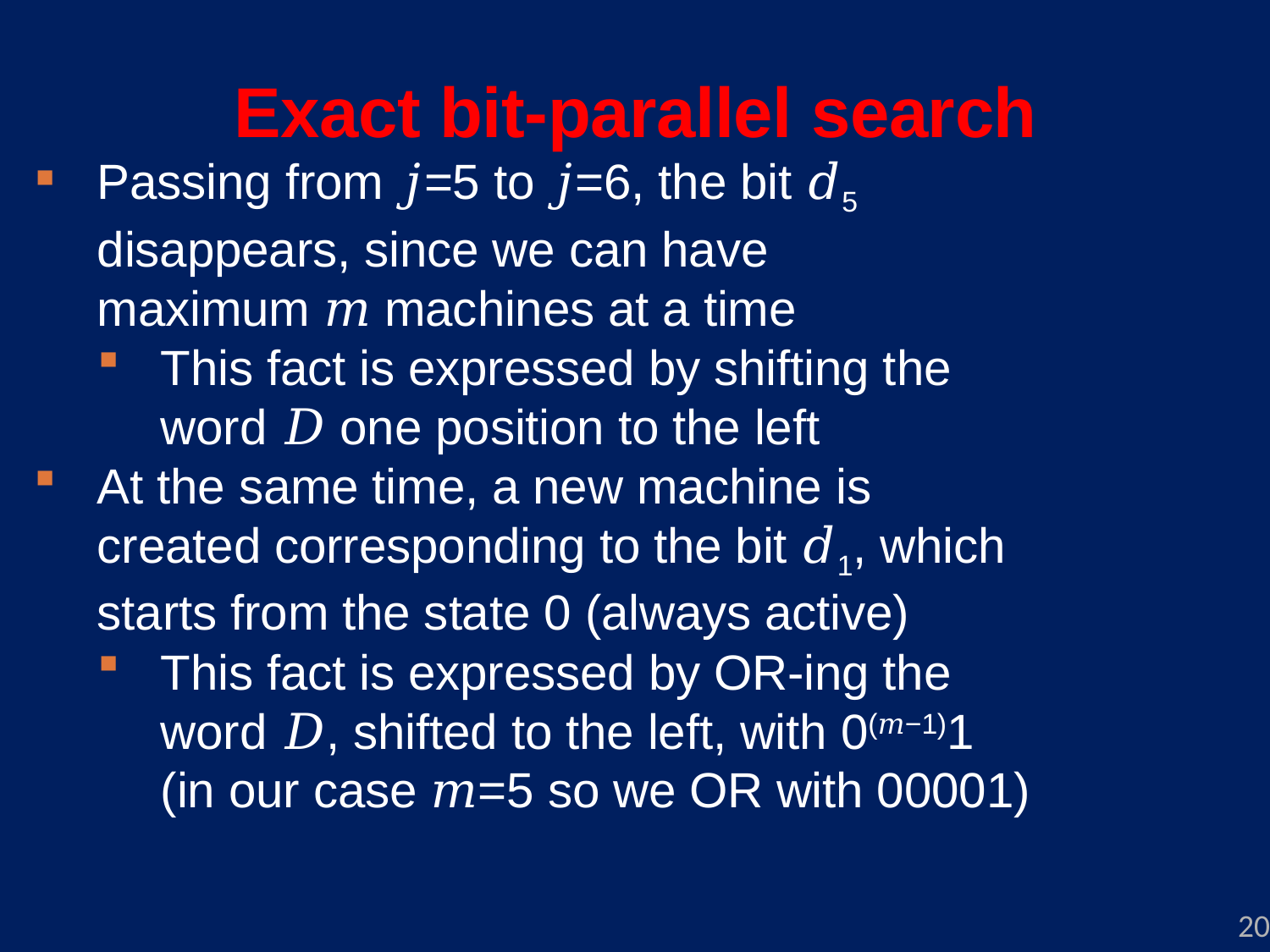

# Exact bit-parallel search
Passing from 𝑗=5 to 𝑗=6, the bit 𝑑5 disappears, since we can have maximum 𝑚 machines at a time
This fact is expressed by shifting the word 𝐷 one position to the left
At the same time, a new machine is created corresponding to the bit 𝑑1, which starts from the state 0 (always active)
This fact is expressed by OR-ing the word 𝐷, shifted to the left, with 0(𝑚−1)1 (in our case 𝑚=5 so we OR with 00001)
20